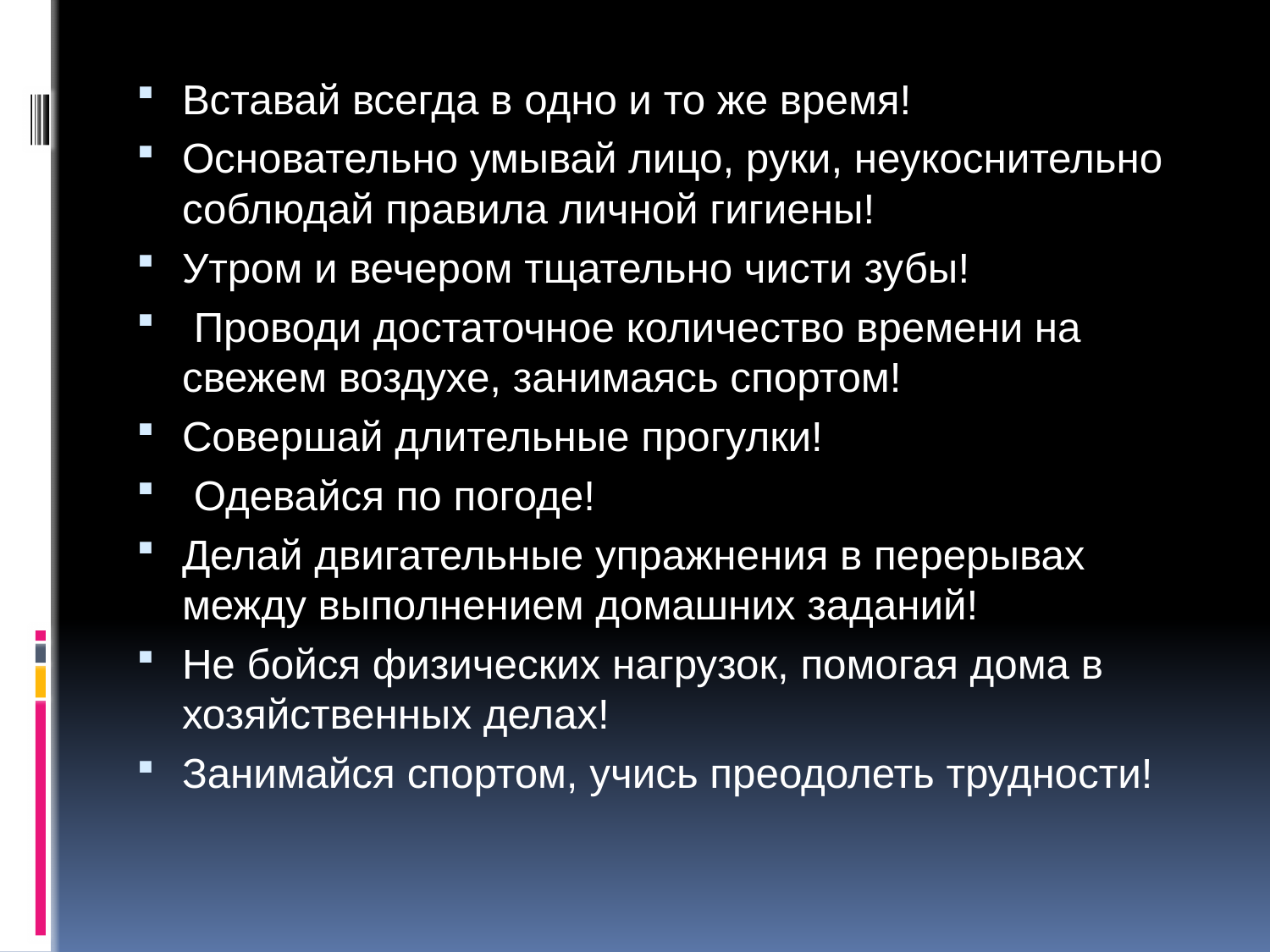

Вставай всегда в одно и то же время!
Основательно умывай лицо, руки, неукоснительно соблюдай правила личной гигиены!
Утром и вечером тщательно чисти зубы!
 Проводи достаточное количество времени на свежем воздухе, занимаясь спортом!
Совершай длительные прогулки!
 Одевайся по погоде!
Делай двигательные упражнения в перерывах между выполнением домашних заданий!
Не бойся физических нагрузок, помогая дома в хозяйственных делах!
Занимайся спортом, учись преодолеть трудности!